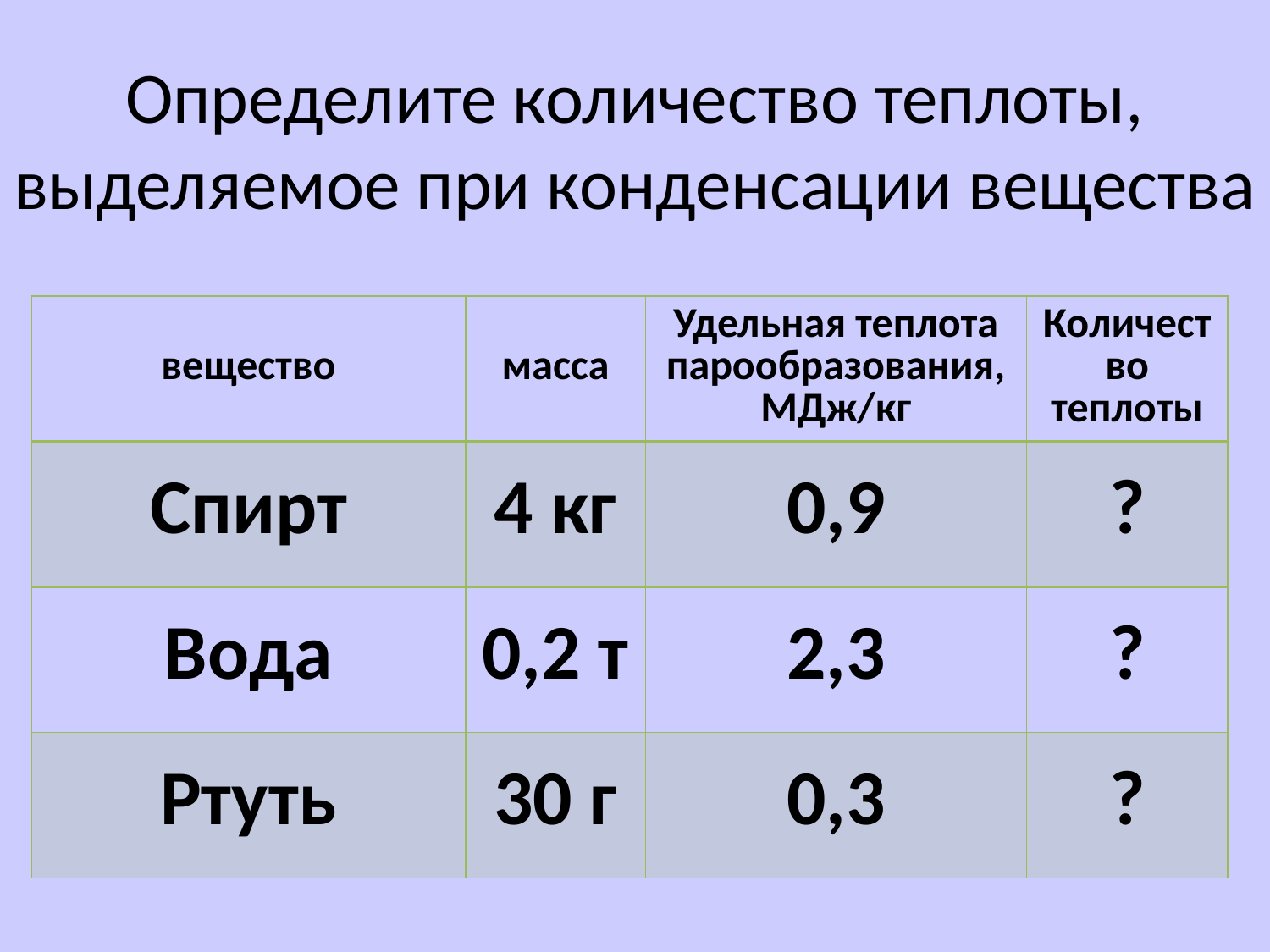

# Определите количество теплоты, выделяемое при конденсации вещества
| вещество | масса | Удельная теплота парообразования, МДж/кг | Количество теплоты |
| --- | --- | --- | --- |
| Спирт | 4 кг | 0,9 | ? |
| Вода | 0,2 т | 2,3 | ? |
| Ртуть | 30 г | 0,3 | ? |